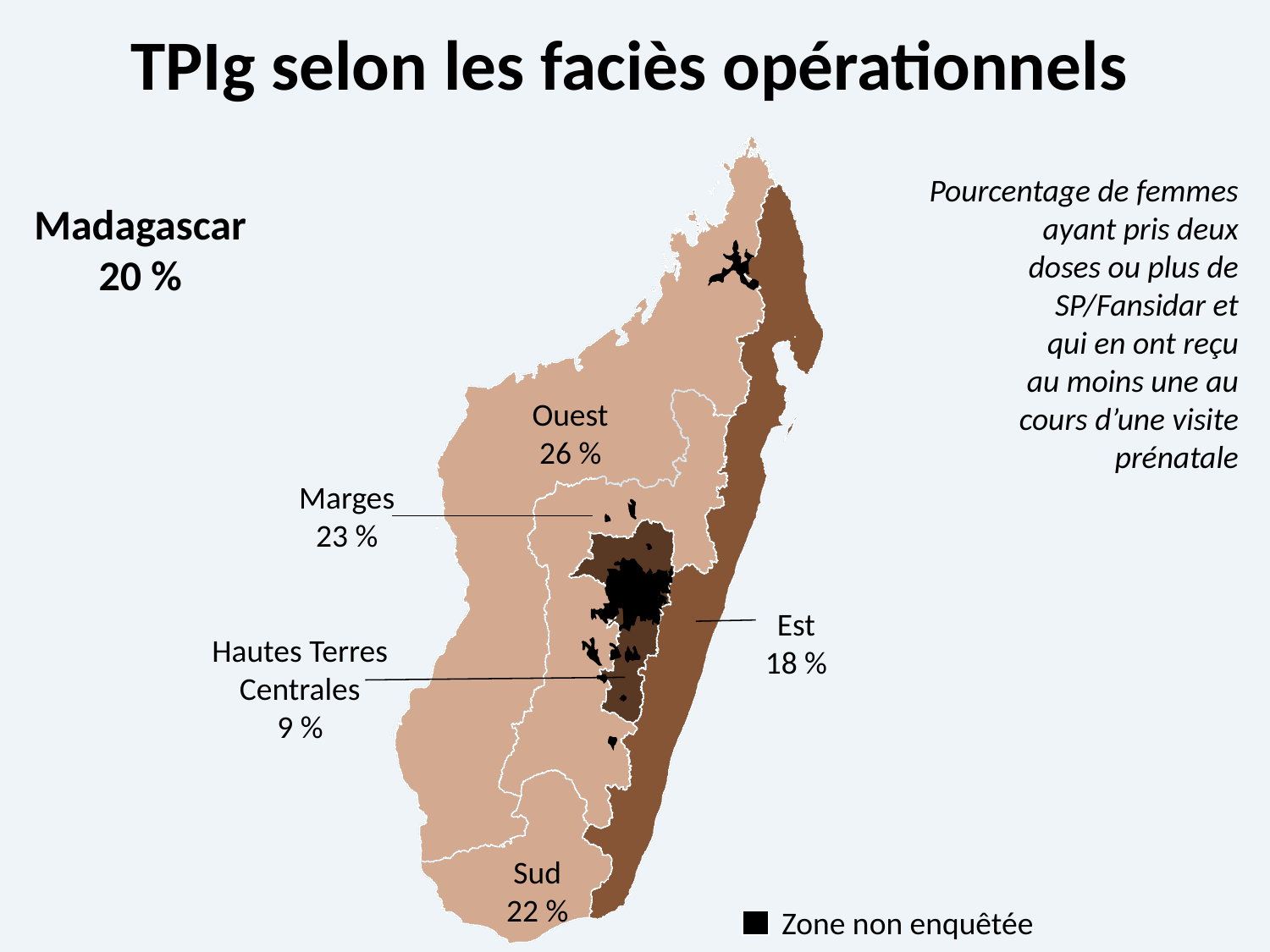

# TPIg selon les faciès opérationnels

Pourcentage de femmes ayant pris deux
doses ou plus de
SP/Fansidar et
qui en ont reçu
au moins une au
cours d’une visite
prénatale
Madagascar
20 %
Ouest
26 %
Marges
23 %
Est
18 %
Hautes Terres Centrales
9 %
Sud
22 %
Zone non enquêtée